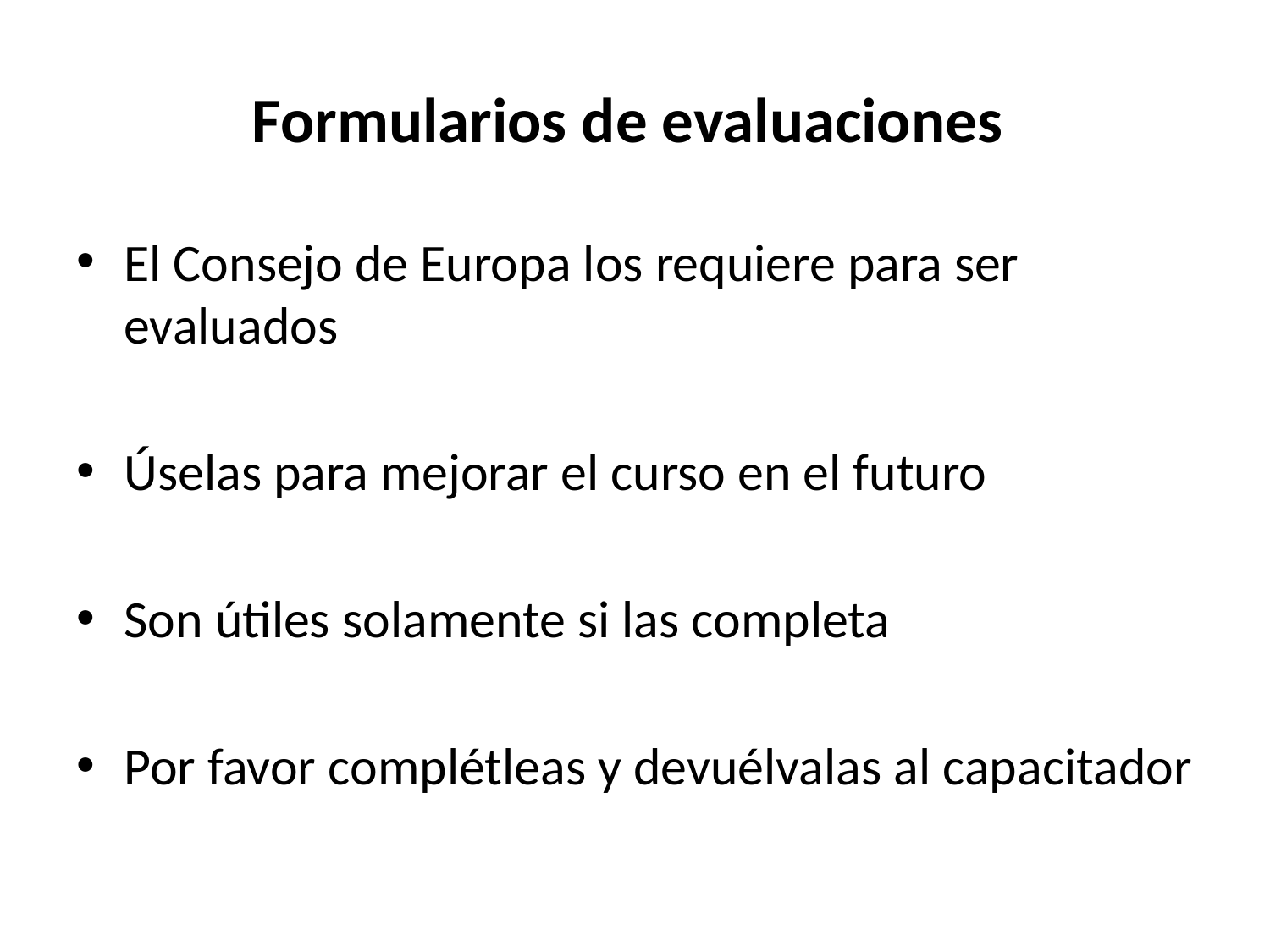

# Formularios de evaluaciones
El Consejo de Europa los requiere para ser evaluados

Úselas para mejorar el curso en el futuro

Son útiles solamente si las completa

Por favor complétleas y devuélvalas al capacitador